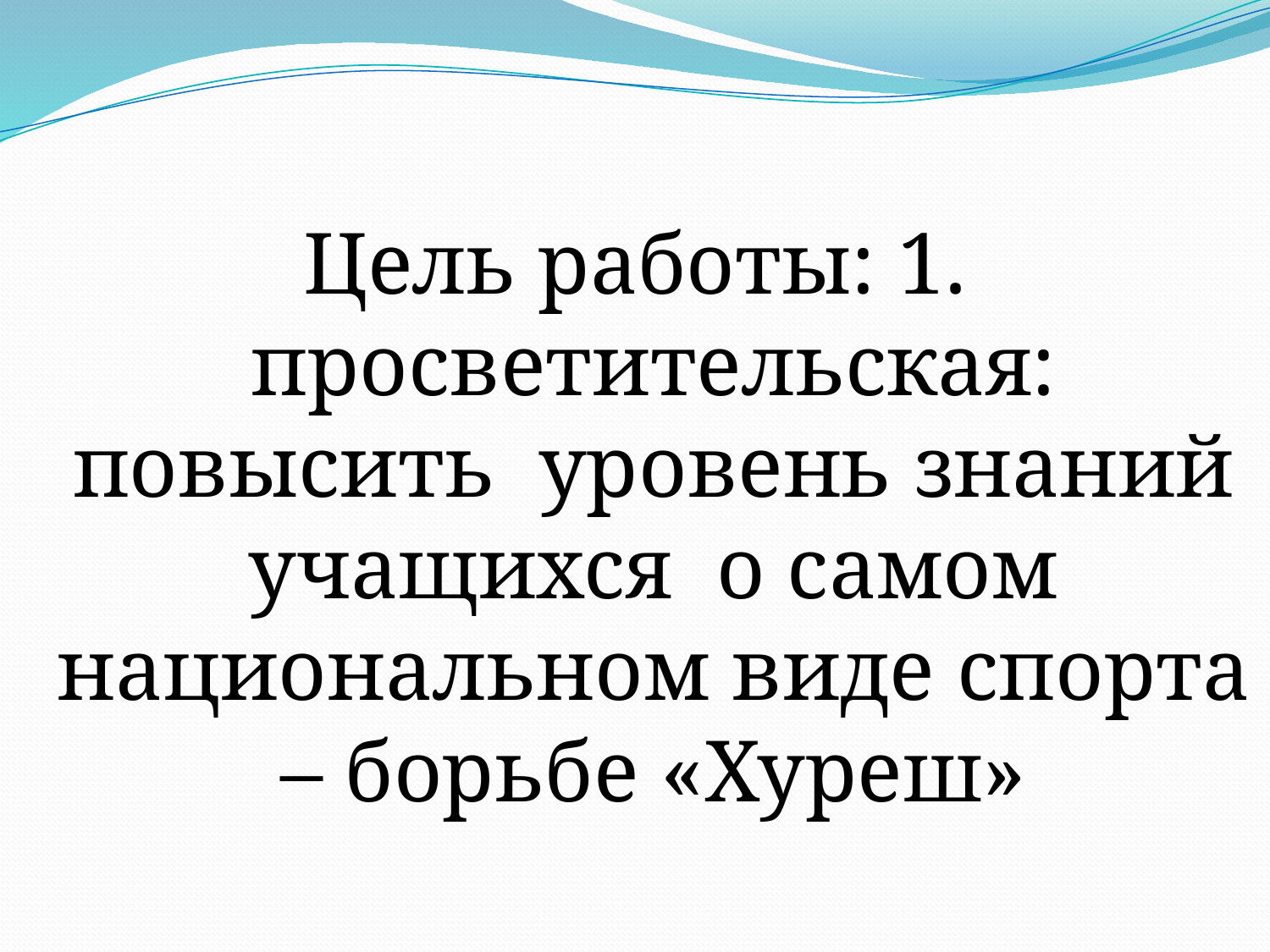

Цель работы: 1. просветительская: повысить  уровень знаний учащихся  о самом национальном виде спорта – борьбе «Хуреш»